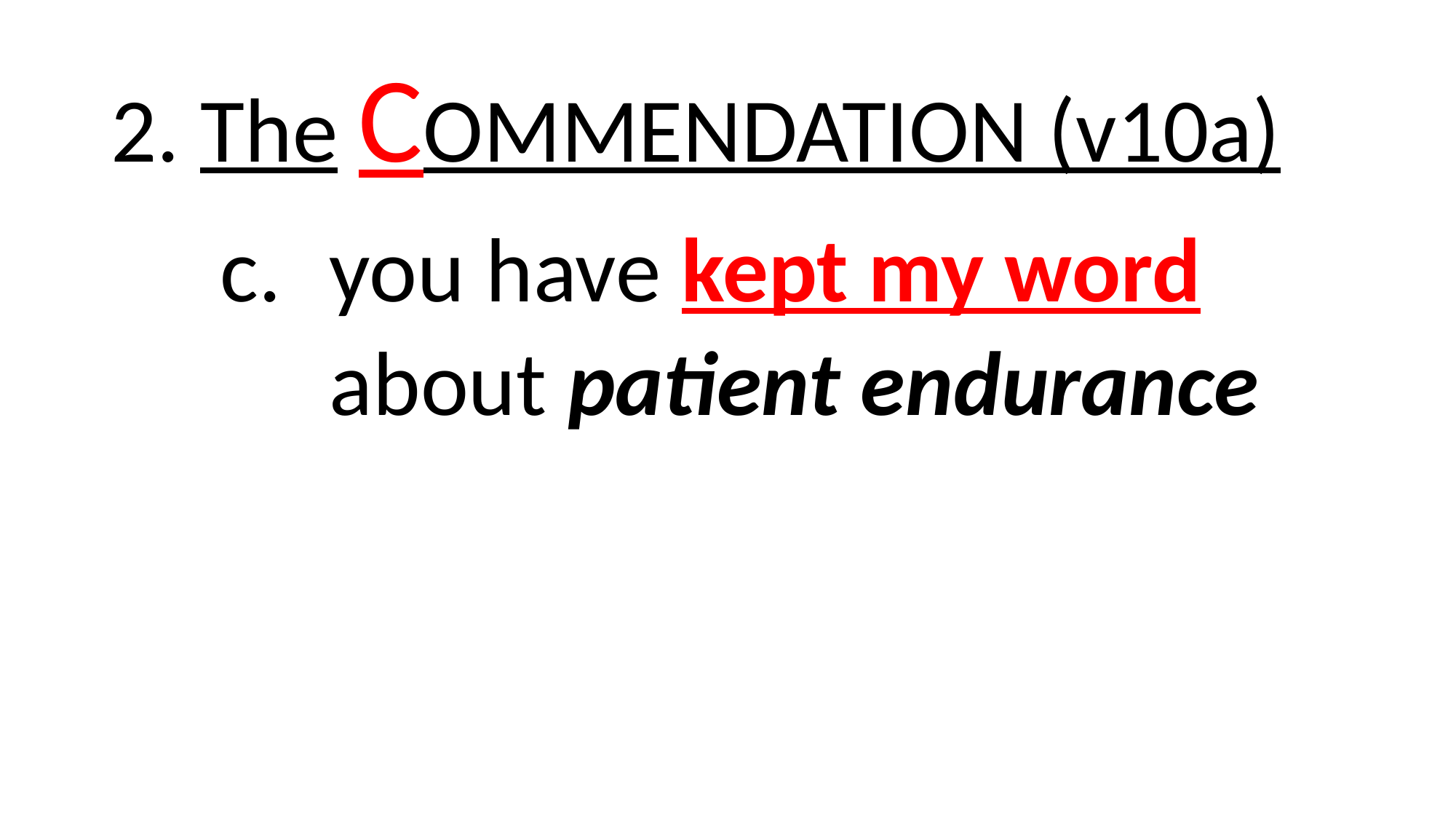

# 2. The COMMENDATION (v10a)
	c. 	you have kept my word
		about patient endurance